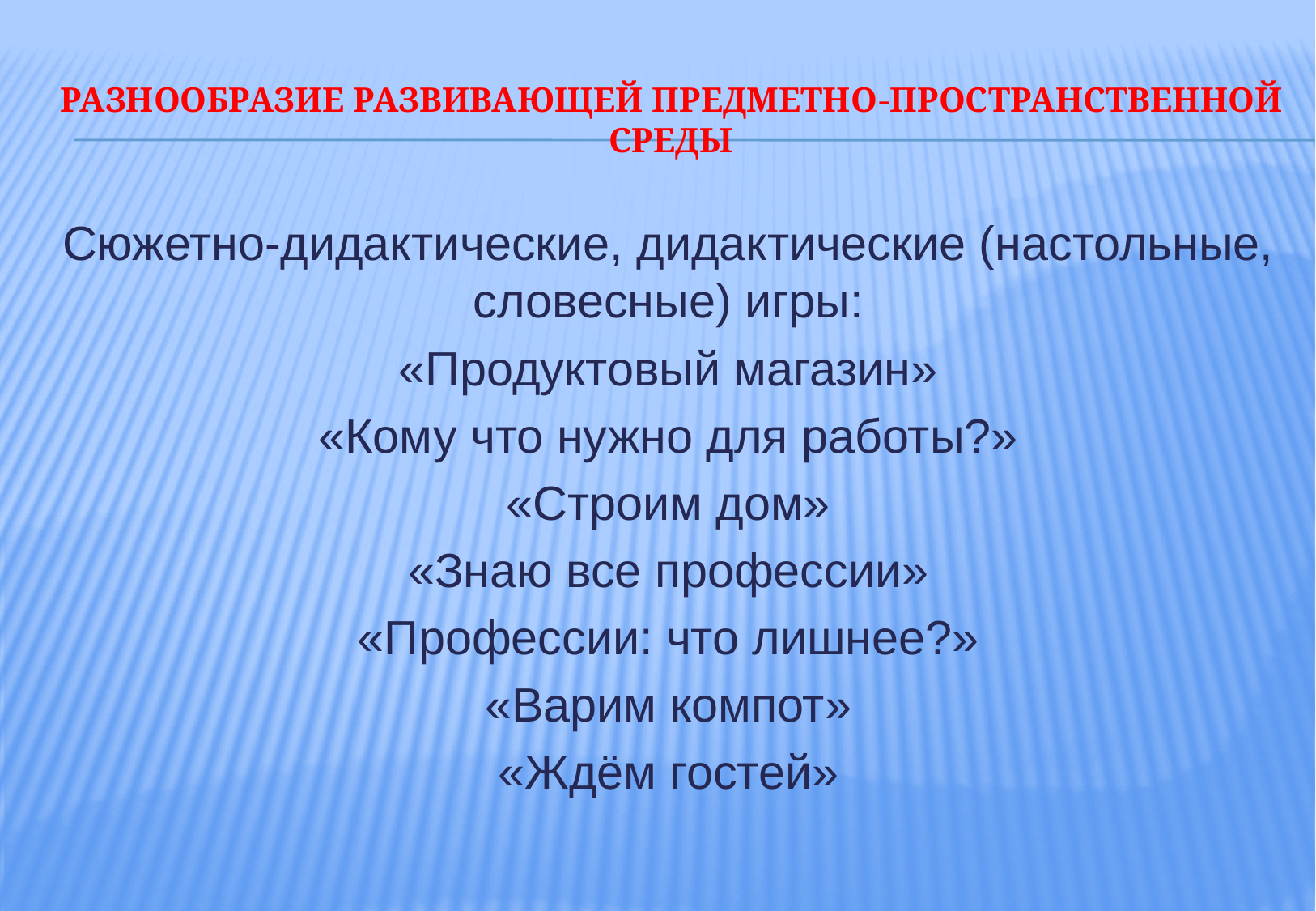

# Разнообразие развивающей предметно-пространственной среды
Сюжетно-дидактические, дидактические (настольные, словесные) игры:
«Продуктовый магазин»
«Кому что нужно для работы?»
«Строим дом»
«Знаю все профессии»
«Профессии: что лишнее?»
«Варим компот»
«Ждём гостей»